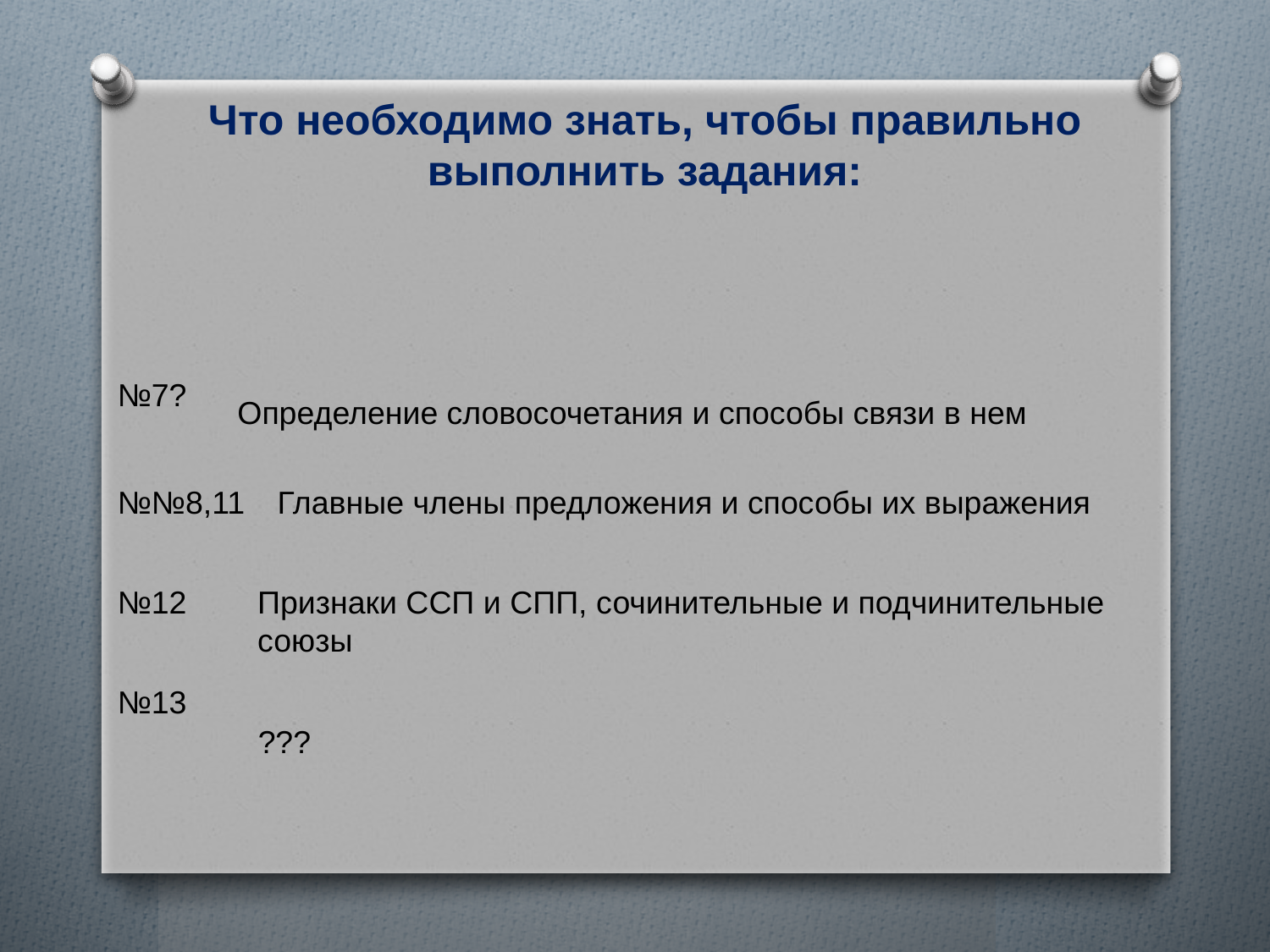

Что необходимо знать, чтобы правильно выполнить задания:

№7?
Определение словосочетания и способы связи в нем
№№8,11
Главные члены предложения и способы их выражения
№12
Признаки ССП и СПП, сочинительные и подчинительные союзы
№13
???